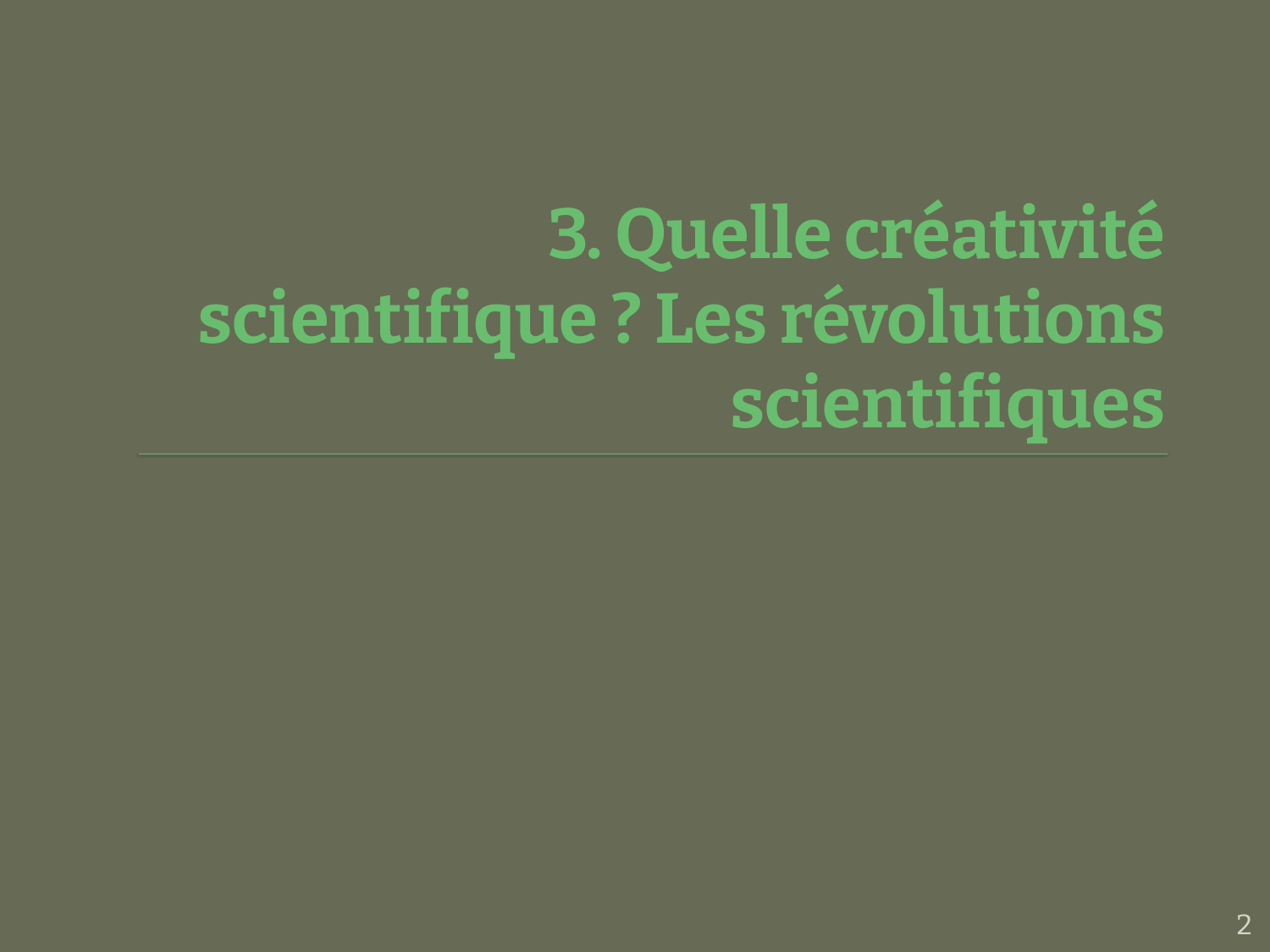

# 3. Quelle créativité scientifique ? Les révolutions scientifiques
2